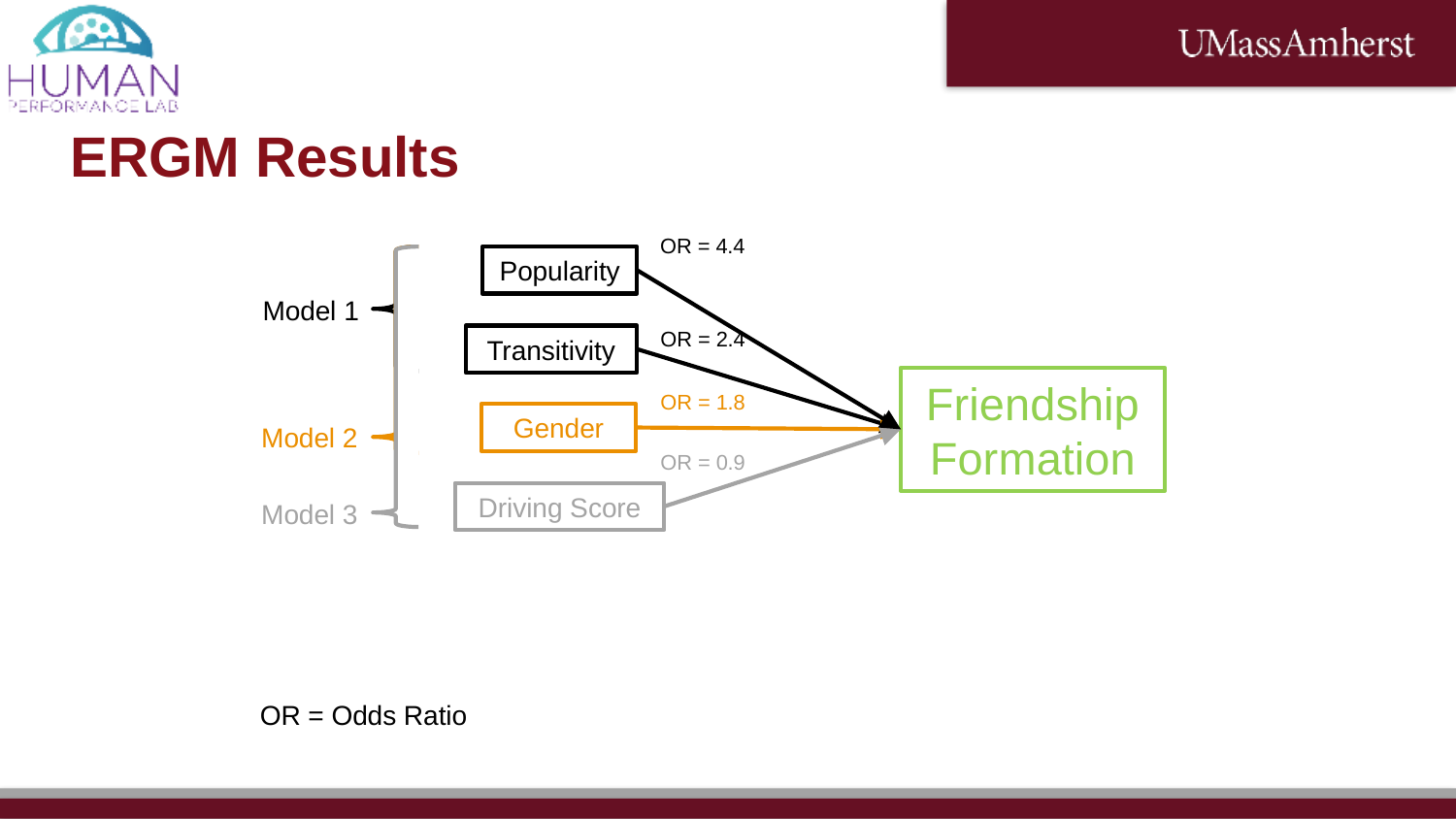

# ERGM Results
OR = 4.4
Popularity

Model 1
OR = 2.4
Transitivity
Friendship Formation
OR = 1.8
Gender
Model 2
OR = 0.9
Driving Score
Model 3
OR = Odds Ratio